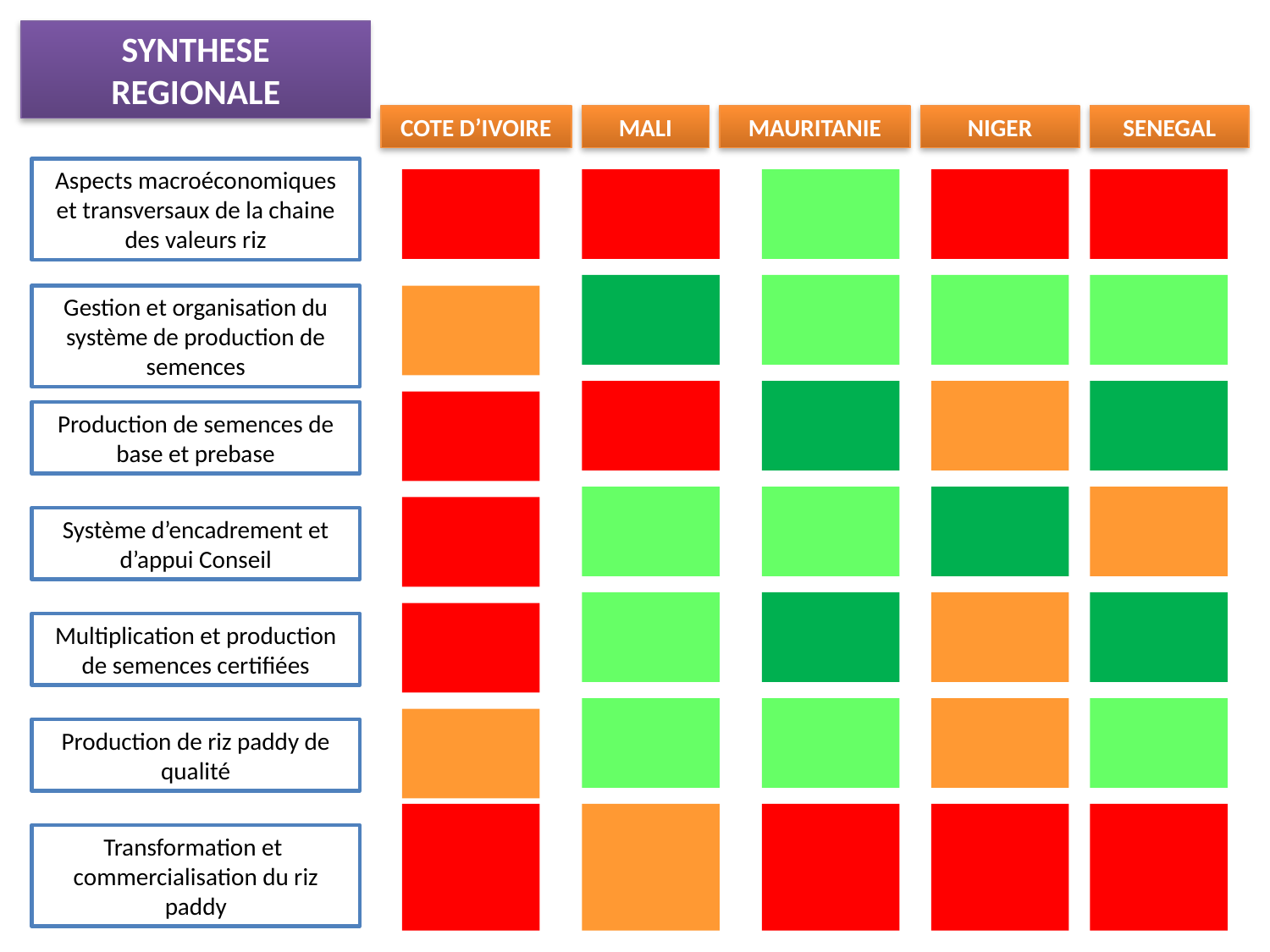

SYNTHESE REGIONALE
MAURITANIE
NIGER
SENEGAL
COTE D’IVOIRE
MALI
Aspects macroéconomiques et transversaux de la chaine des valeurs riz

Gestion et organisation du système de production de semences

Production de semences de base et prebase

Système d’encadrement et d’appui Conseil

Multiplication et production de semences certifiées

Production de riz paddy de qualité

Transformation et  commercialisation du riz paddy